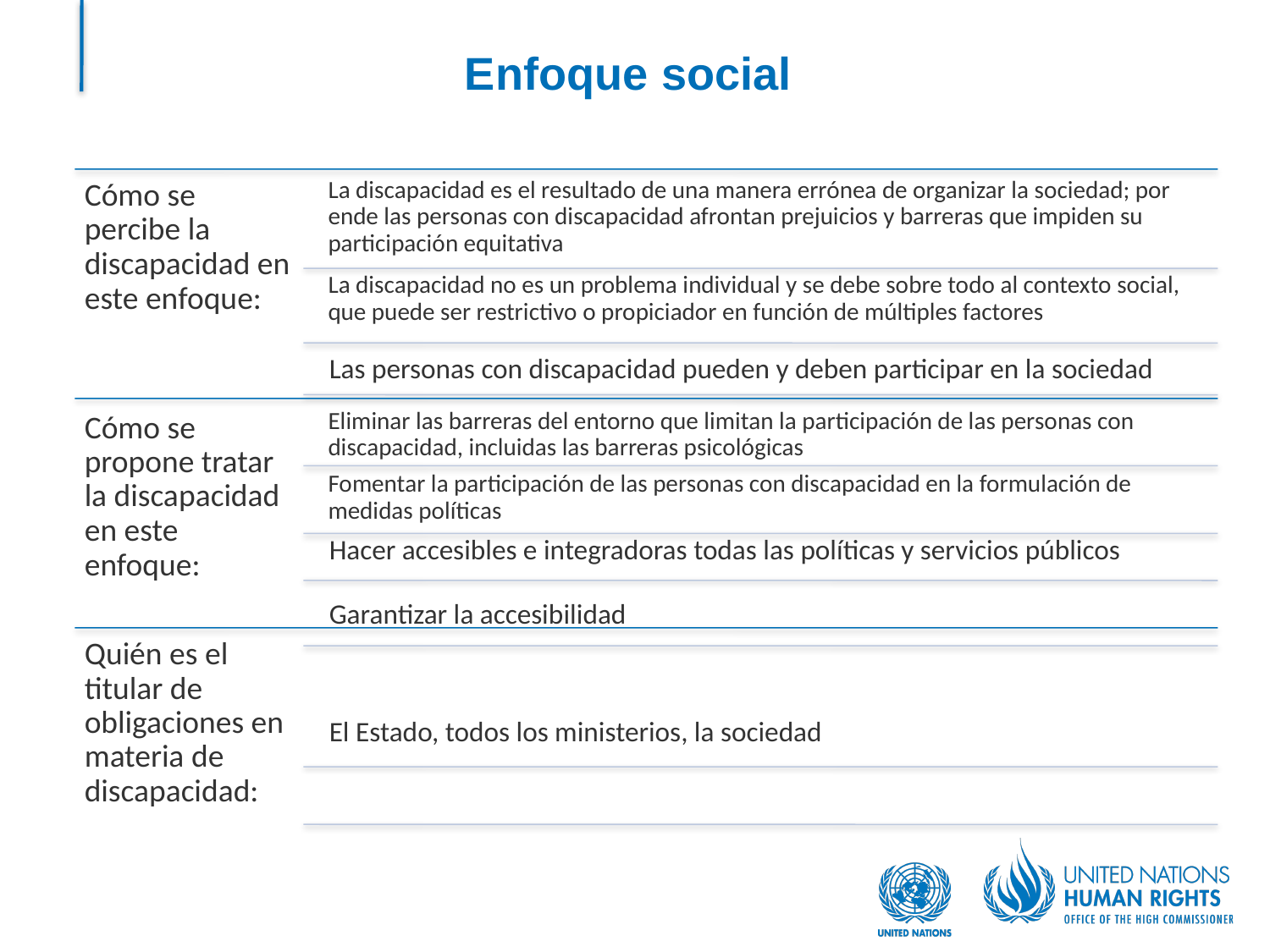

# Enfoque social
Cómo se percibe la discapacidad en este enfoque:

La discapacidad es el resultado de una manera errónea de organizar la sociedad; por ende las personas con discapacidad afrontan prejuicios y barreras que impiden su participación equitativa
La discapacidad no es un problema individual y se debe sobre todo al contexto social, que puede ser restrictivo o propiciador en función de múltiples factores
Las personas con discapacidad pueden y deben participar en la sociedad
Cómo se propone tratar la discapacidad en este enfoque:

Eliminar las barreras del entorno que limitan la participación de las personas con discapacidad, incluidas las barreras psicológicas
Fomentar la participación de las personas con discapacidad en la formulación de medidas políticas
Hacer accesibles e integradoras todas las políticas y servicios públicos
Garantizar la accesibilidad
Quién es el titular de obligaciones en materia de discapacidad:

El Estado, todos los ministerios, la sociedad